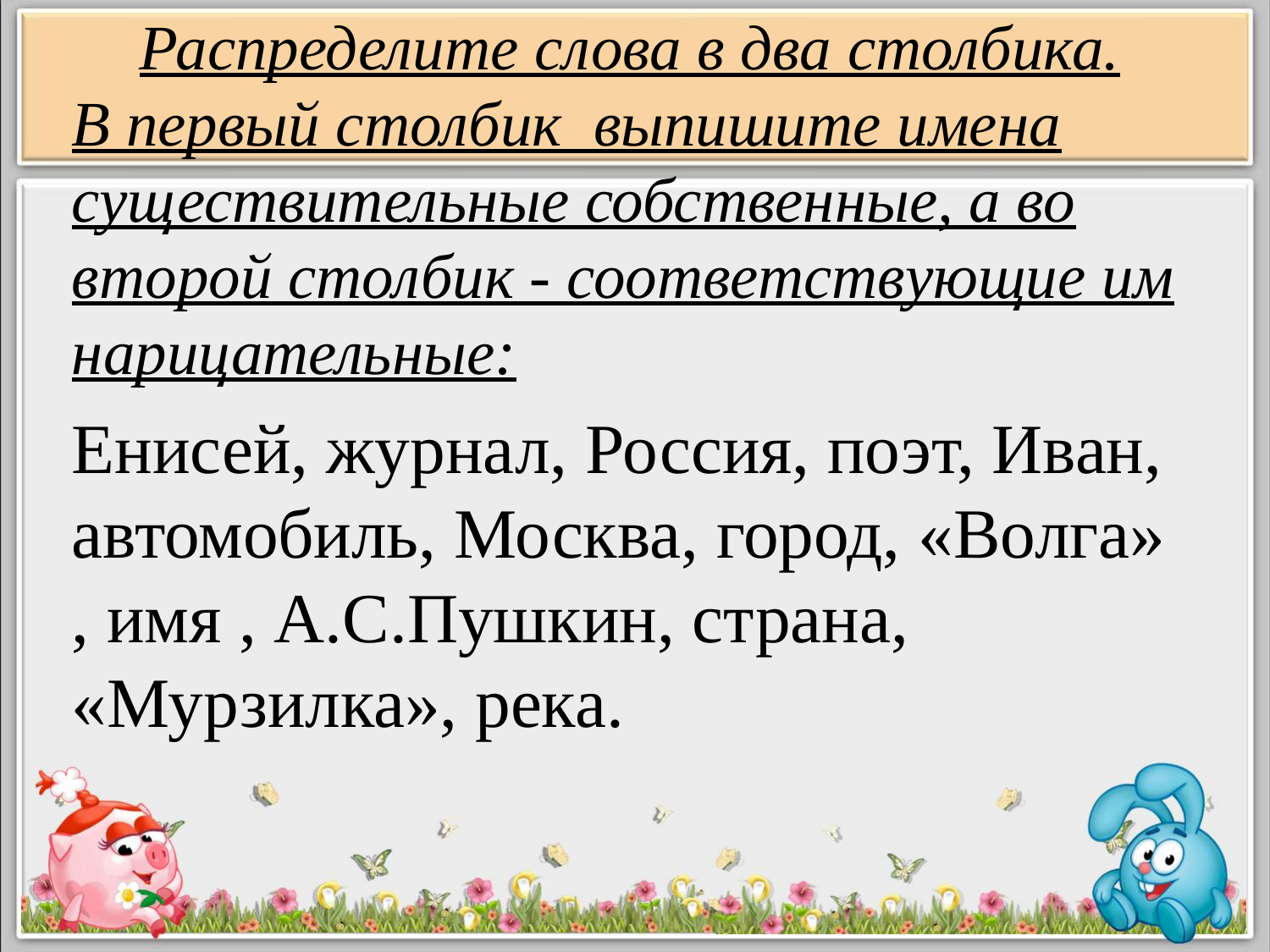

Распределите слова в два столбика.
В первый столбик  выпишите имена существительные собственные, а во второй столбик - соответствующие им нарицательные:

Енисей, журнал, Россия, поэт, Иван, автомобиль, Москва, город, «Волга» , имя , А.С.Пушкин, страна, «Мурзилка», река.